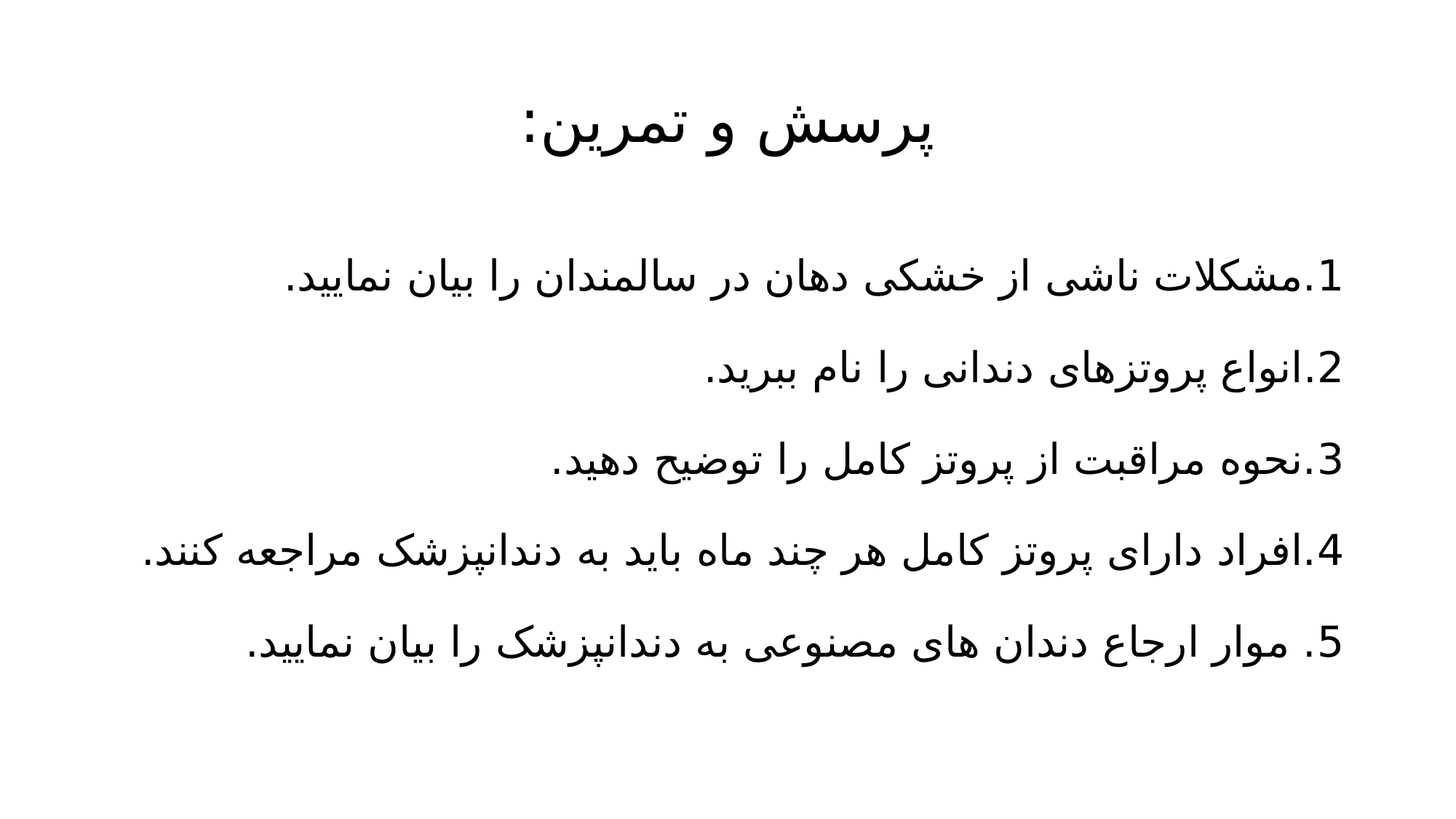

# پرسش و تمرین:
1.مشکلات ناشی از خشکی دهان در سالمندان را بیان نمایید.
2.انواع پروتزهای دندانی را نام ببرید.
3.نحوه مراقبت از پروتز کامل را توضیح دهید.
4.افراد دارای پروتز کامل هر چند ماه باید به دندانپزشک مراجعه کنند.
5. موار ارجاع دندان های مصنوعی به دندانپزشک را بیان نمایید.